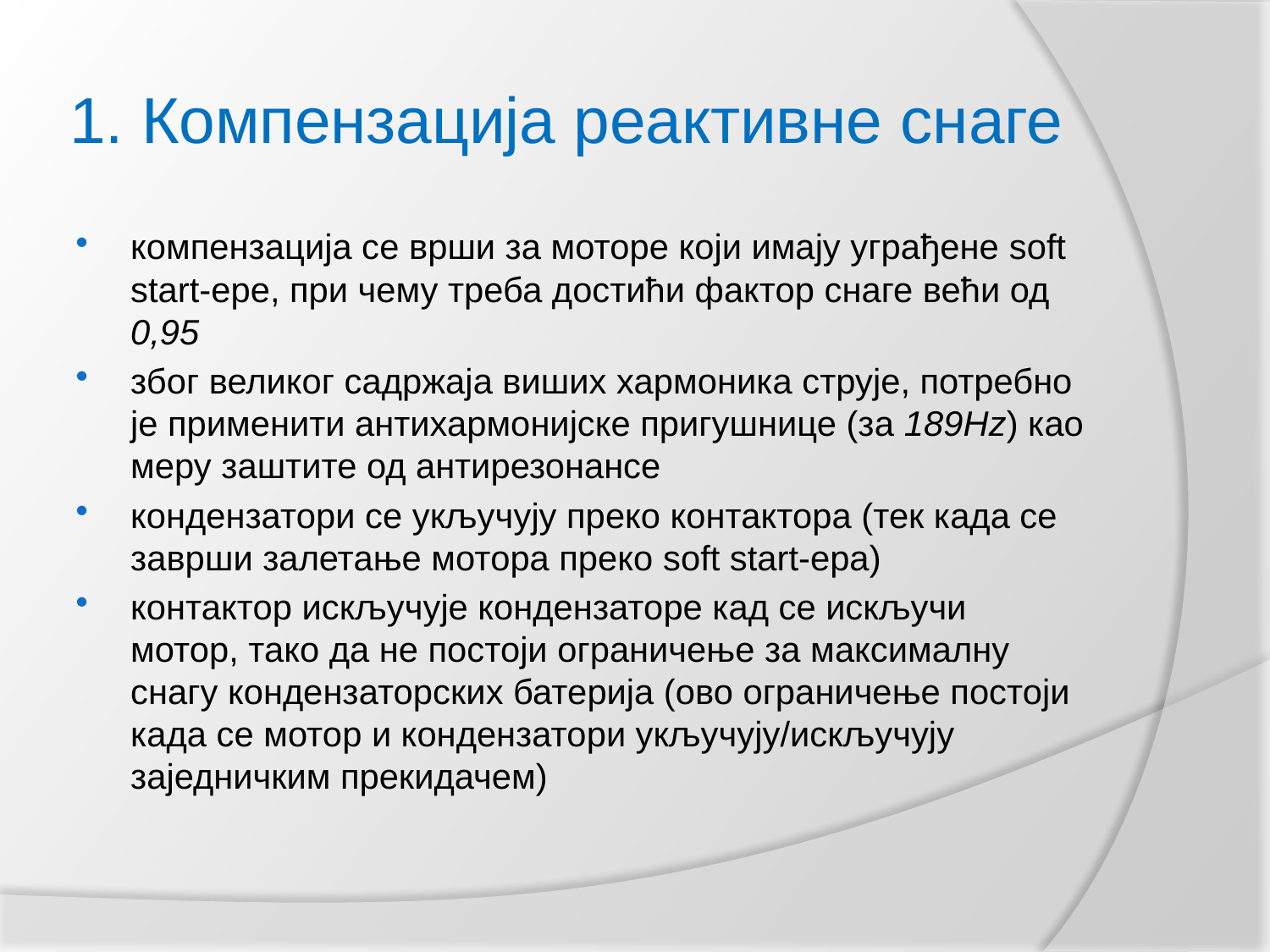

# 1. Компензација реактивне снаге
компензација се врши за моторе који имају уграђене soft start-ере, при чему треба достићи фактор снаге већи од 0,95
због великог садржаја виших хармоника струје, потребно је применити антихармонијске пригушнице (за 189Hz) као меру заштите од антирезонансе
кондензатори се укључују преко контактора (тек када се заврши залетање мотора преко soft start-ера)
контактор искључује кондензаторе кад се искључи мотор, тако да не постоји ограничење за максималну снагу кондензаторских батерија (ово ограничење постоји када се мотор и кондензатори укључују/искључују заједничким прекидачем)